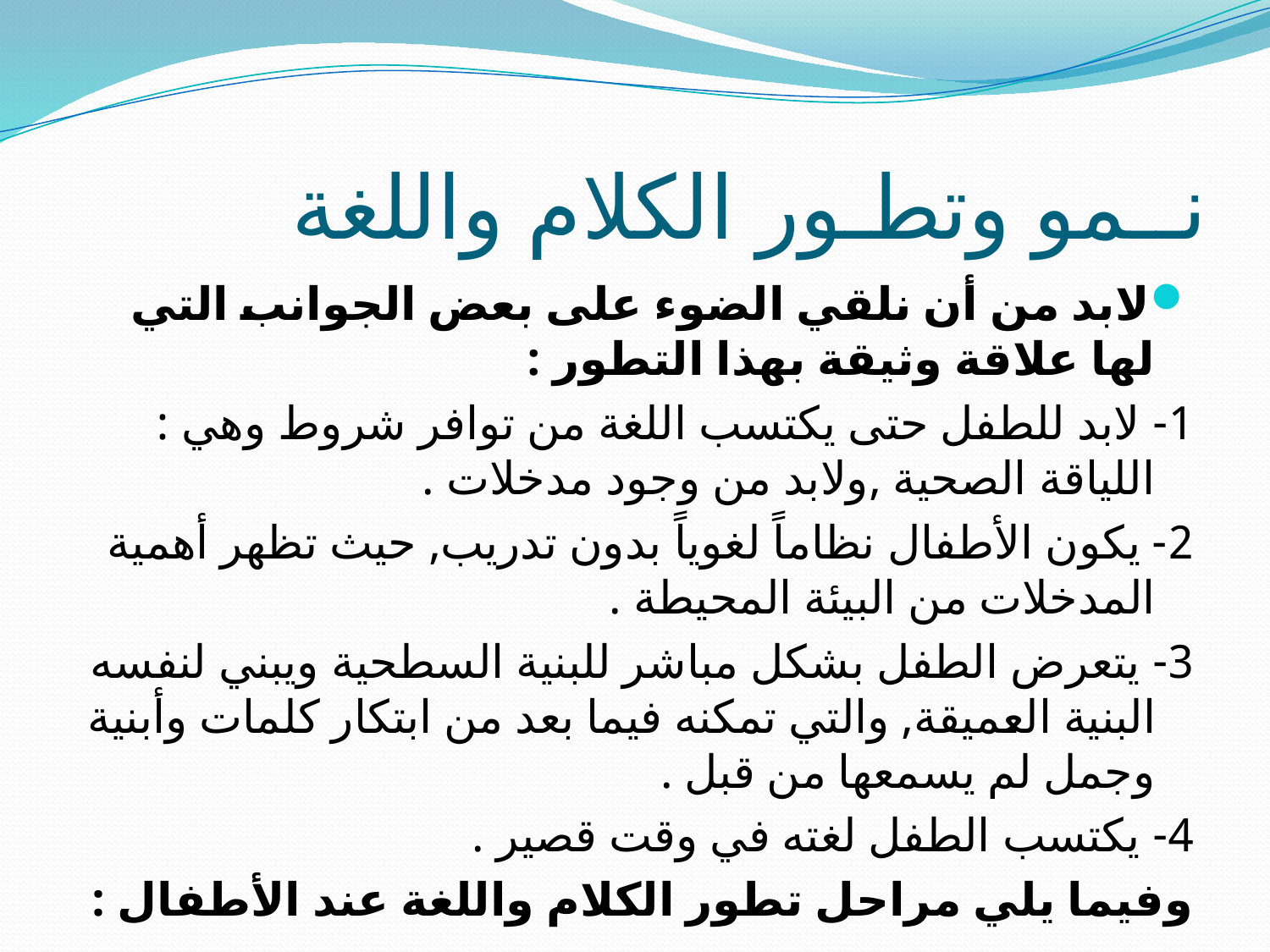

# نــمو وتطـور الكلام واللغة
لابد من أن نلقي الضوء على بعض الجوانب التي لها علاقة وثيقة بهذا التطور :
1- لابد للطفل حتى يكتسب اللغة من توافر شروط وهي : اللياقة الصحية ,ولابد من وجود مدخلات .
2- يكون الأطفال نظاماً لغوياً بدون تدريب, حيث تظهر أهمية المدخلات من البيئة المحيطة .
3- يتعرض الطفل بشكل مباشر للبنية السطحية ويبني لنفسه البنية العميقة, والتي تمكنه فيما بعد من ابتكار كلمات وأبنية وجمل لم يسمعها من قبل .
4- يكتسب الطفل لغته في وقت قصير .
وفيما يلي مراحل تطور الكلام واللغة عند الأطفال :